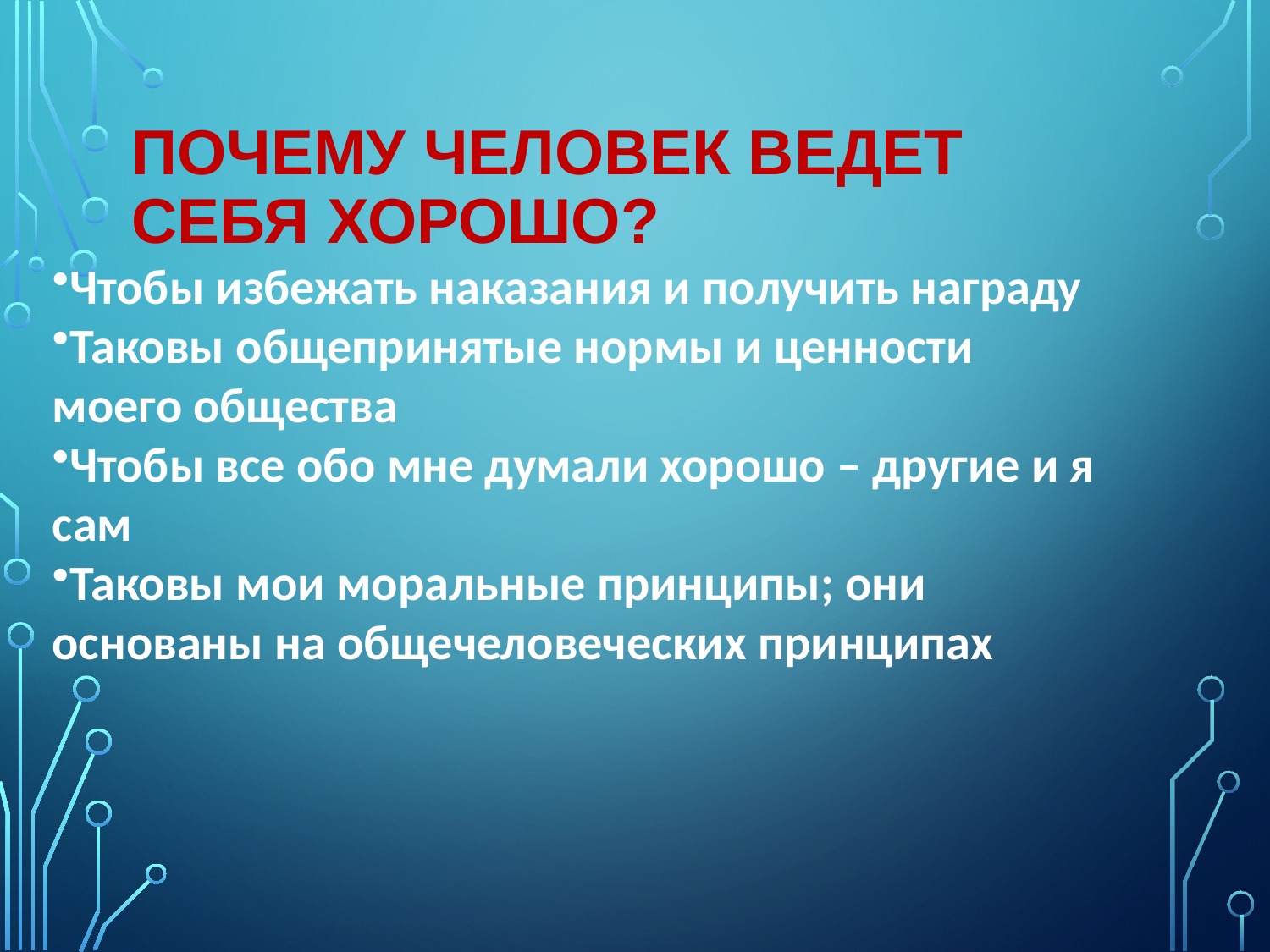

# Почему человек ведет себя хорошо?

Чтобы избежать наказания и получить награду
Таковы общепринятые нормы и ценности моего общества
Чтобы все обо мне думали хорошо – другие и я сам
Таковы мои моральные принципы; они основаны на общечеловеческих принципах